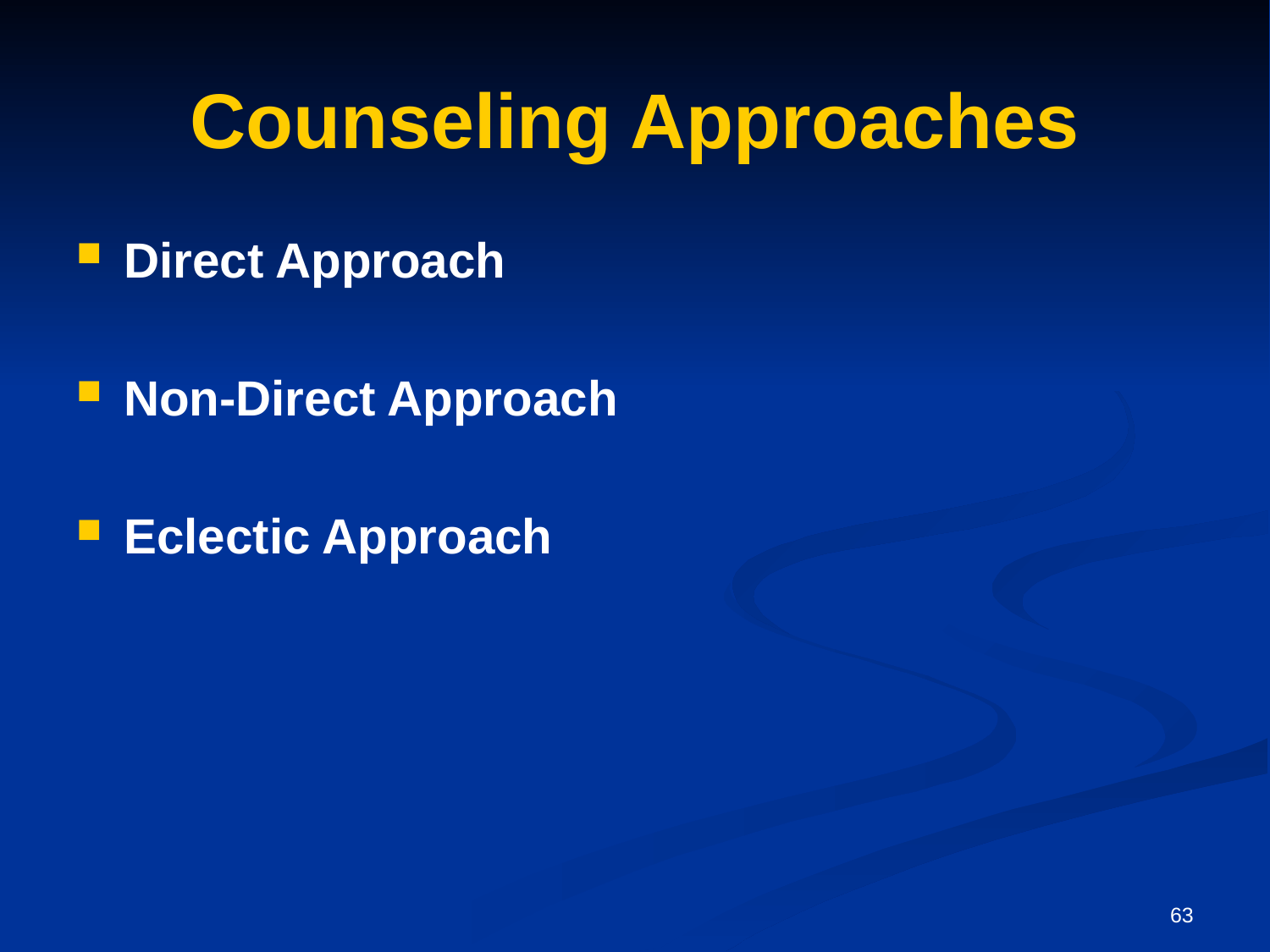

# Counseling Approaches
Direct Approach

Non-Direct Approach

Eclectic Approach

63